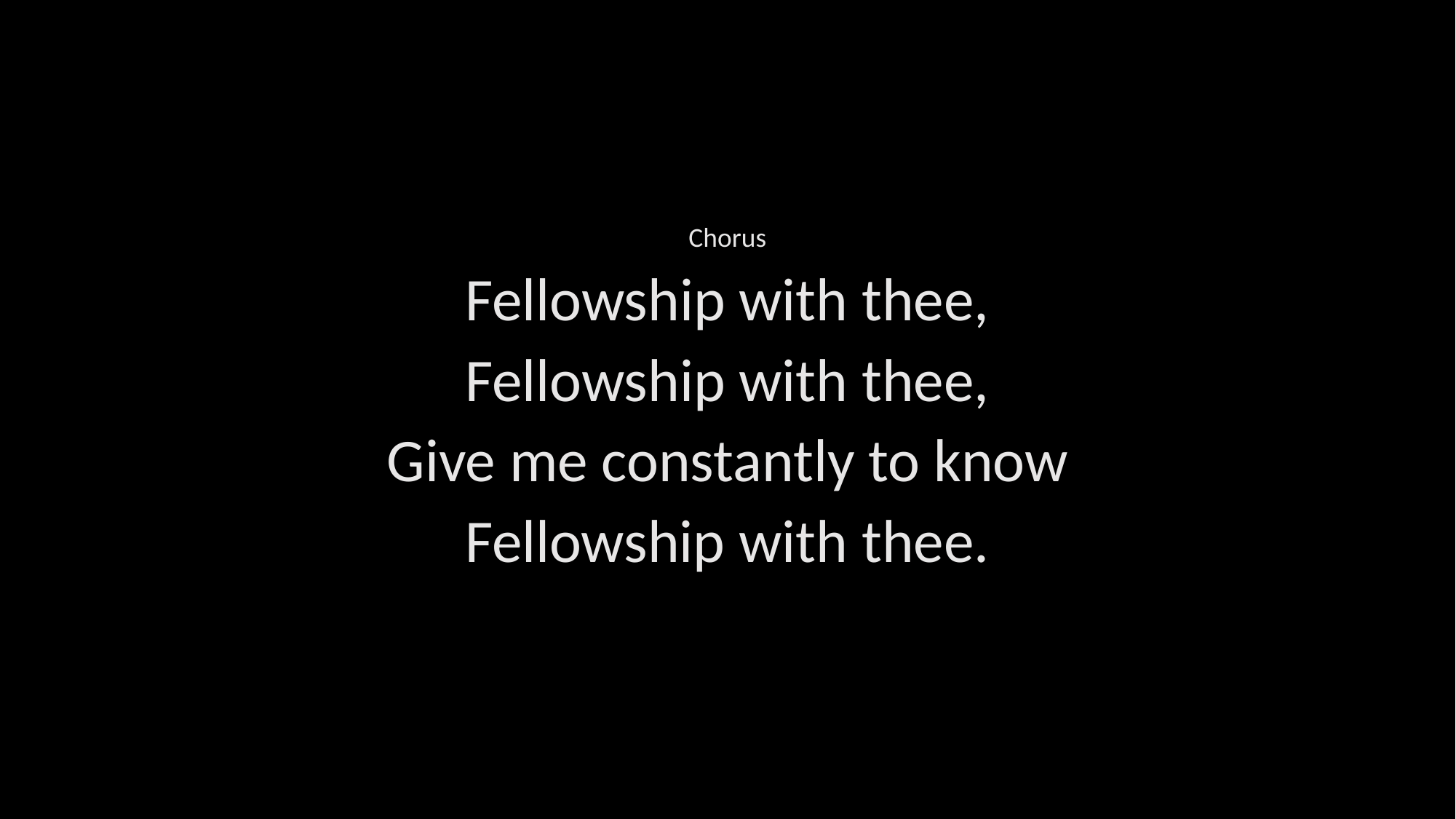

Chorus
Fellowship with thee,
Fellowship with thee,
Give me constantly to know
Fellowship with thee.